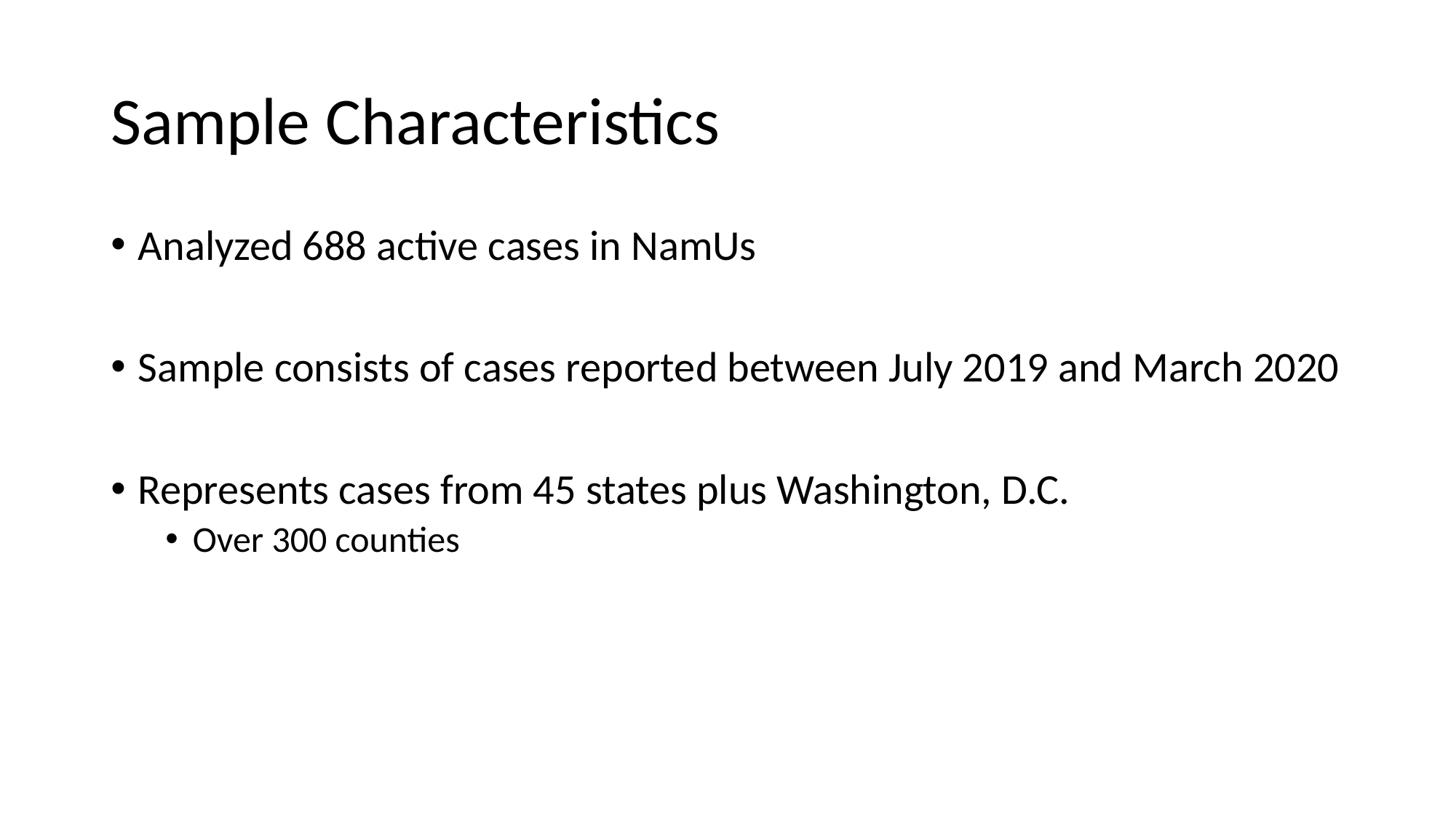

# Sample Characteristics
Analyzed 688 active cases in NamUs

Sample consists of cases reported between July 2019 and March 2020

Represents cases from 45 states plus Washington, D.C.
Over 300 counties